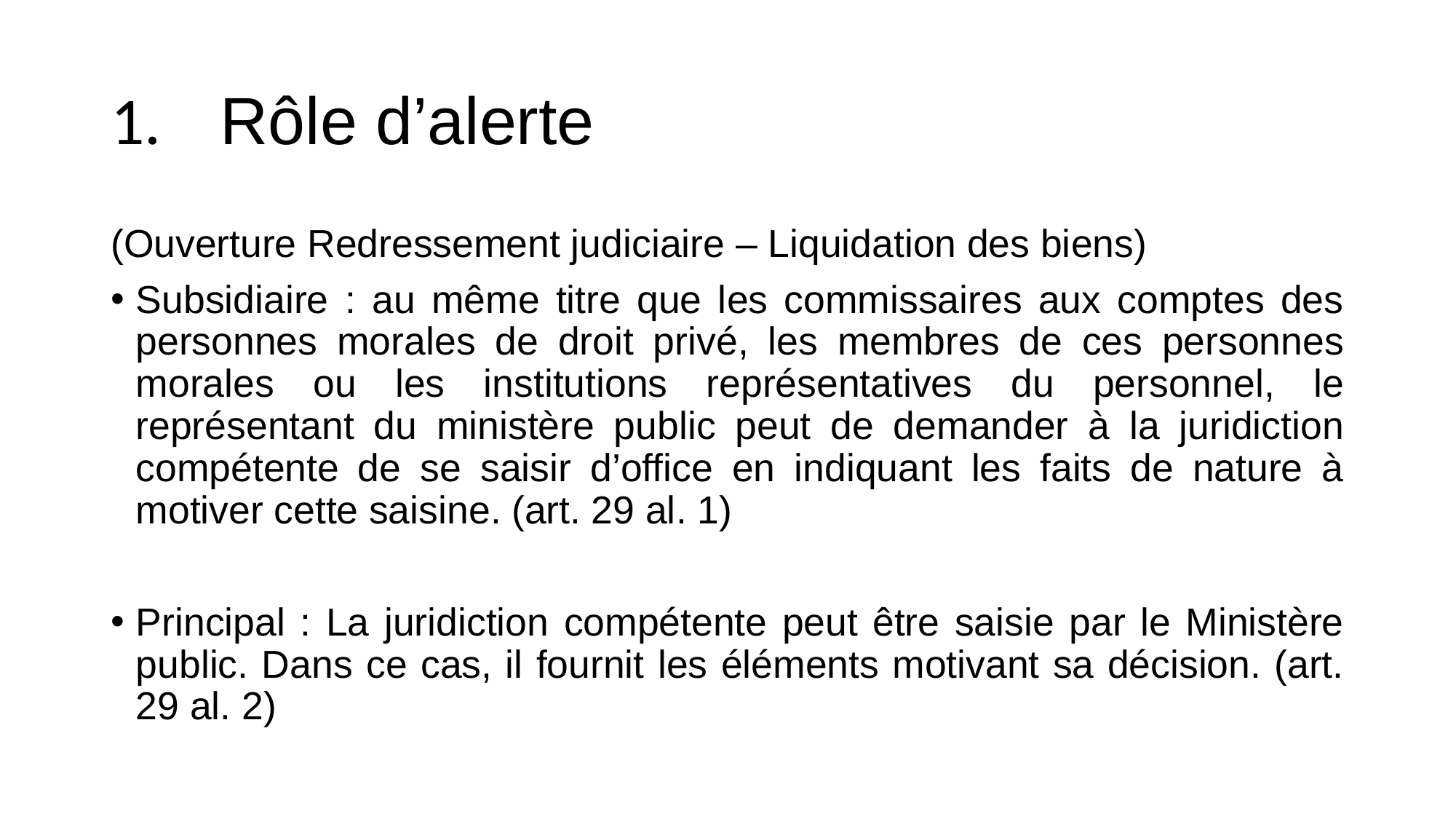

# 1.	Rôle d’alerte
(Ouverture Redressement judiciaire – Liquidation des biens)
Subsidiaire : au même titre que les commissaires aux comptes des personnes morales de droit privé, les membres de ces personnes morales ou les institutions représentatives du personnel, le représentant du ministère public peut de demander à la juridiction compétente de se saisir d’office en indiquant les faits de nature à motiver cette saisine. (art. 29 al. 1)

Principal : La juridiction compétente peut être saisie par le Ministère public. Dans ce cas, il fournit les éléments motivant sa décision. (art. 29 al. 2)